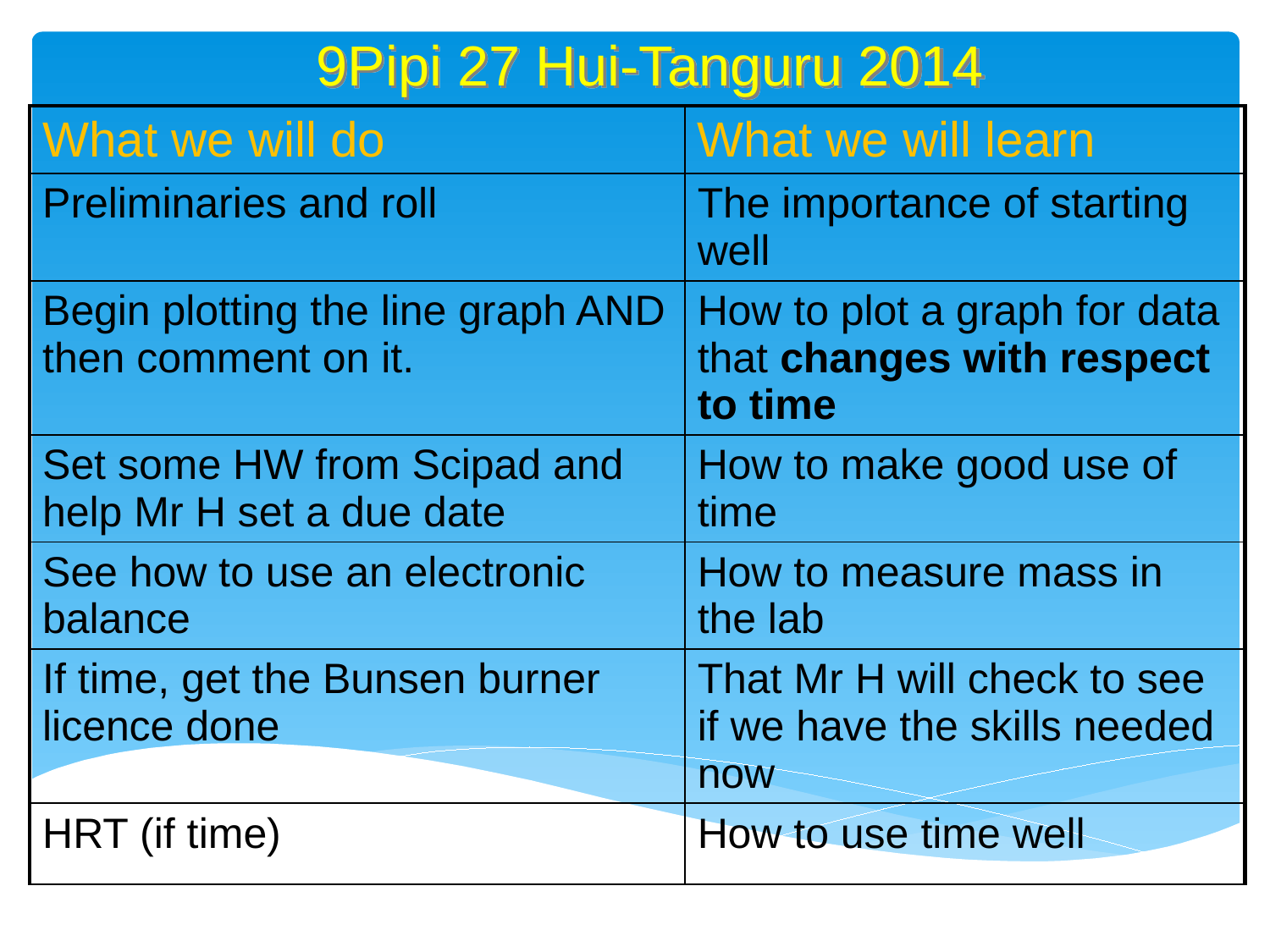

9Pipi 27 Hui-Tanguru 2014
| What we will do | What we will learn |
| --- | --- |
| Preliminaries and roll | The importance of starting well |
| Begin plotting the line graph AND then comment on it. | How to plot a graph for data that changes with respect to time |
| Set some HW from Scipad and help Mr H set a due date | How to make good use of time |
| See how to use an electronic balance | How to measure mass in the lab |
| If time, get the Bunsen burner licence done | That Mr H will check to see if we have the skills needed now |
| HRT (if time) | How to use time well |